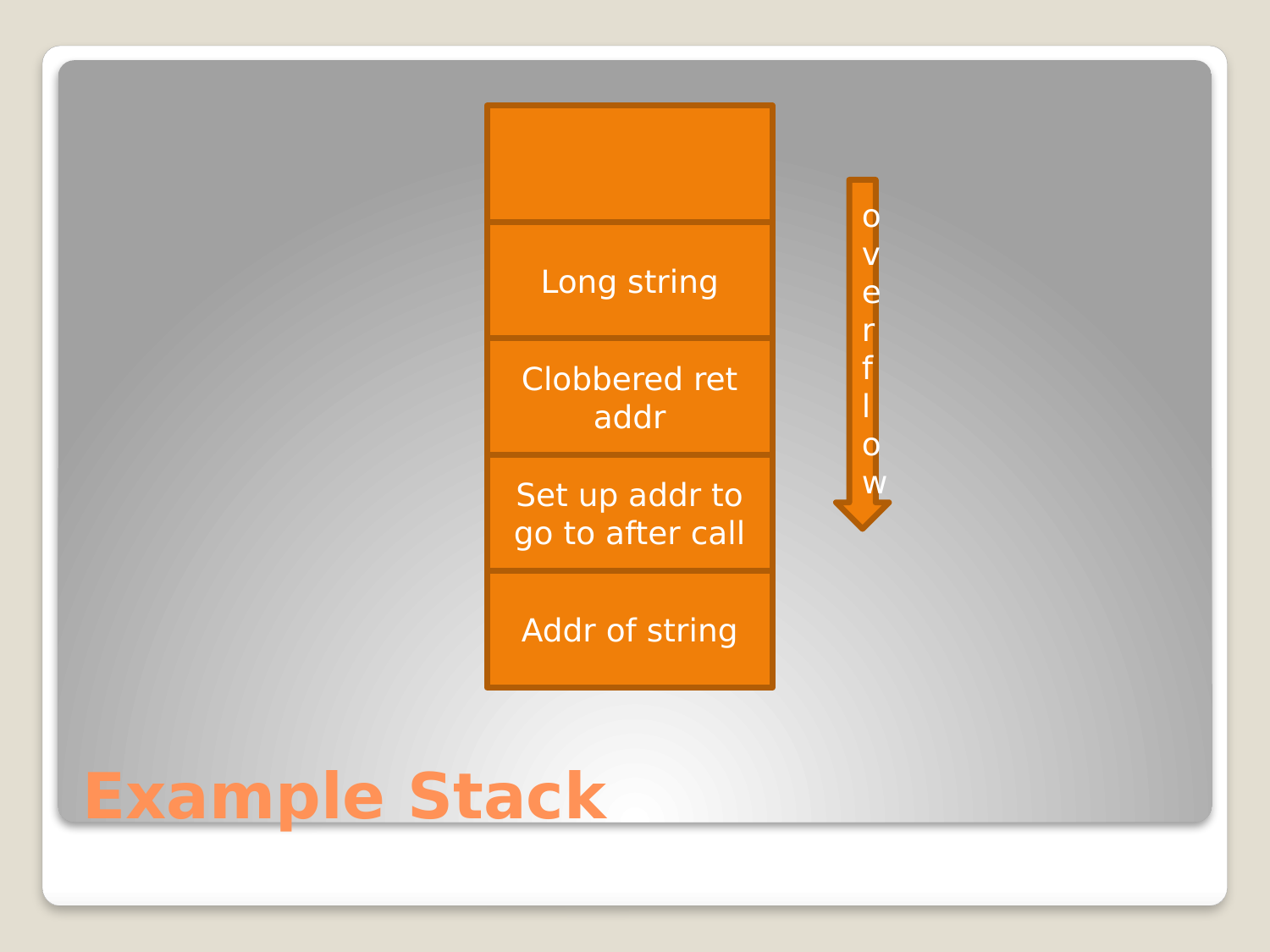

overflow
Long string
Clobbered ret addr
Set up addr to go to after call
Addr of string
# Example Stack